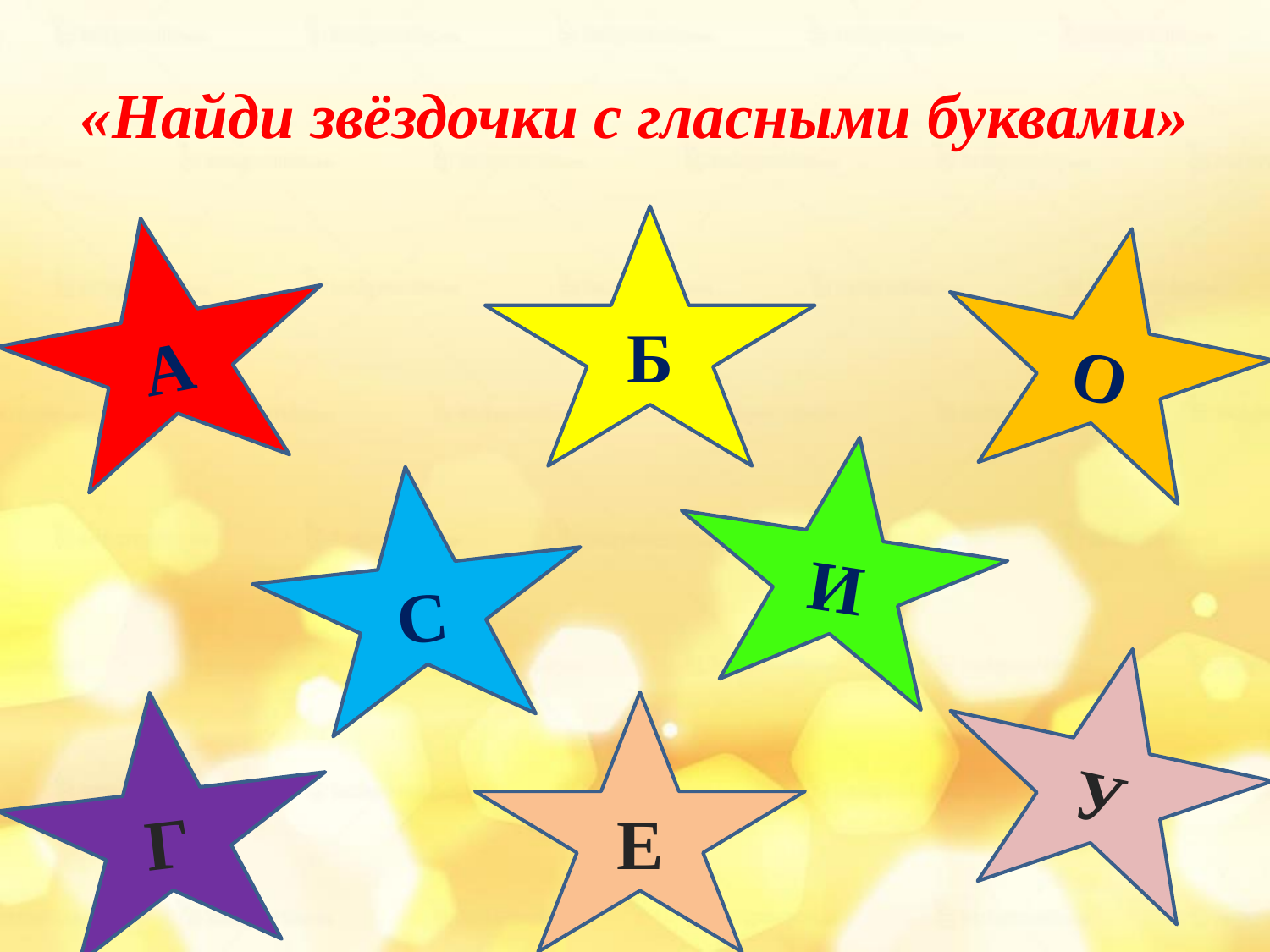

# «Найди звёздочки с гласными буквами»
Б
А
О
И
С
У
Г
Е